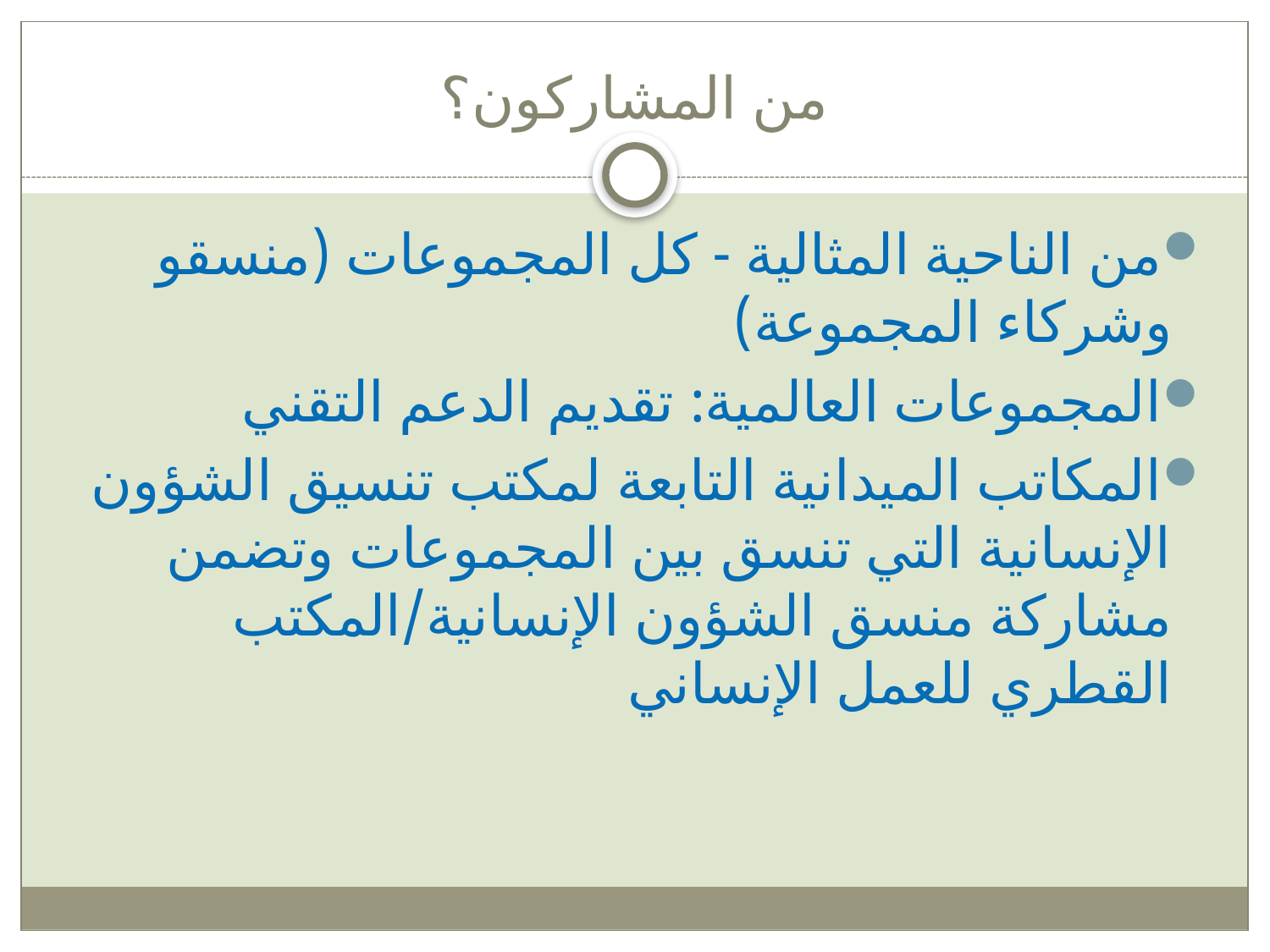

# من المشاركون؟
من الناحية المثالية - كل المجموعات (منسقو وشركاء المجموعة)
المجموعات العالمية: تقديم الدعم التقني
المكاتب الميدانية التابعة لمكتب تنسيق الشؤون الإنسانية التي تنسق بين المجموعات وتضمن مشاركة منسق الشؤون الإنسانية/المكتب القطري للعمل الإنساني